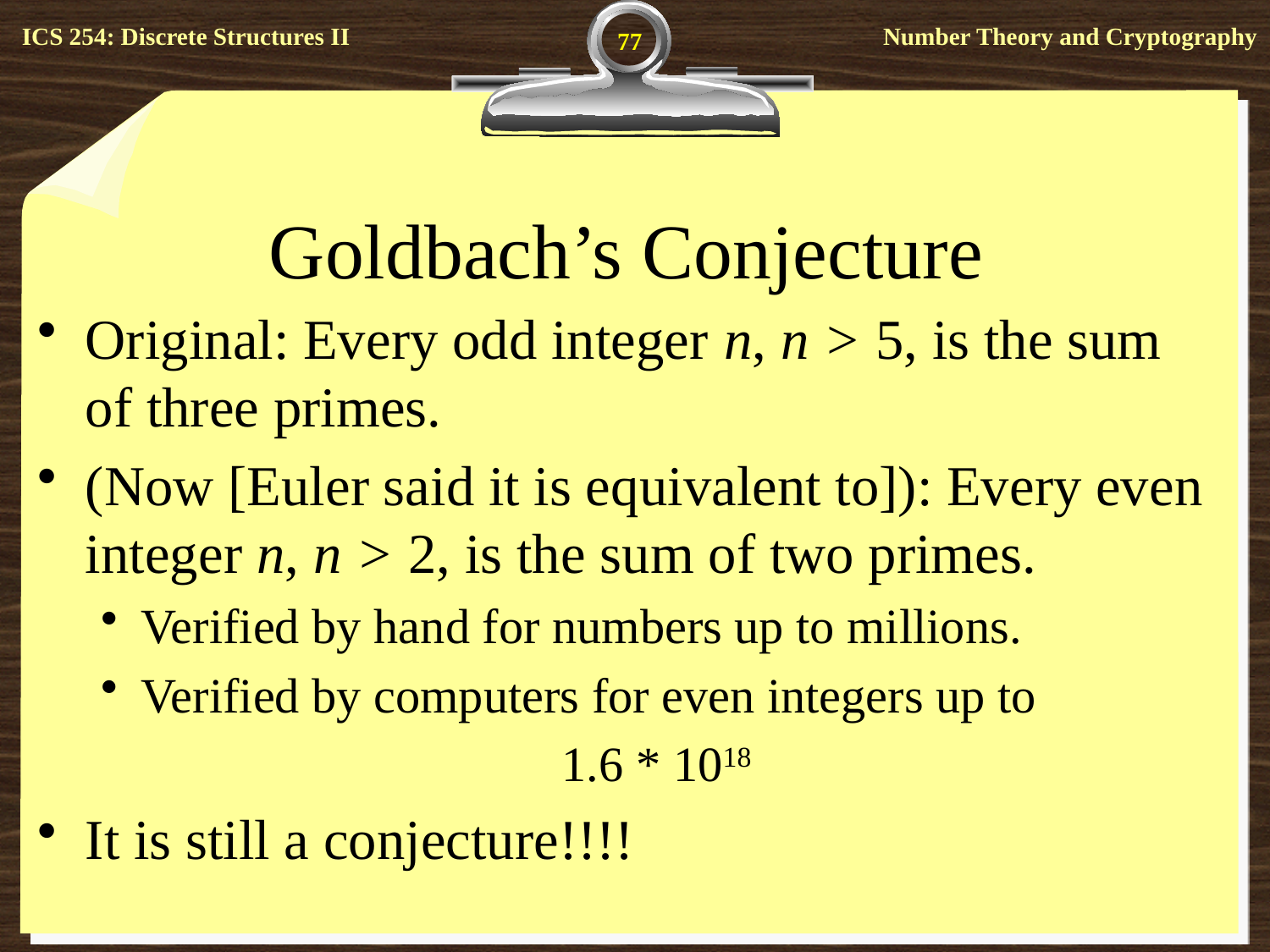

77
# Goldbach’s Conjecture
Original: Every odd integer n, n > 5, is the sum of three primes.
(Now [Euler said it is equivalent to]): Every even integer n, n > 2, is the sum of two primes.
Verified by hand for numbers up to millions.
Verified by computers for even integers up to
1.6 * 1018
It is still a conjecture!!!!